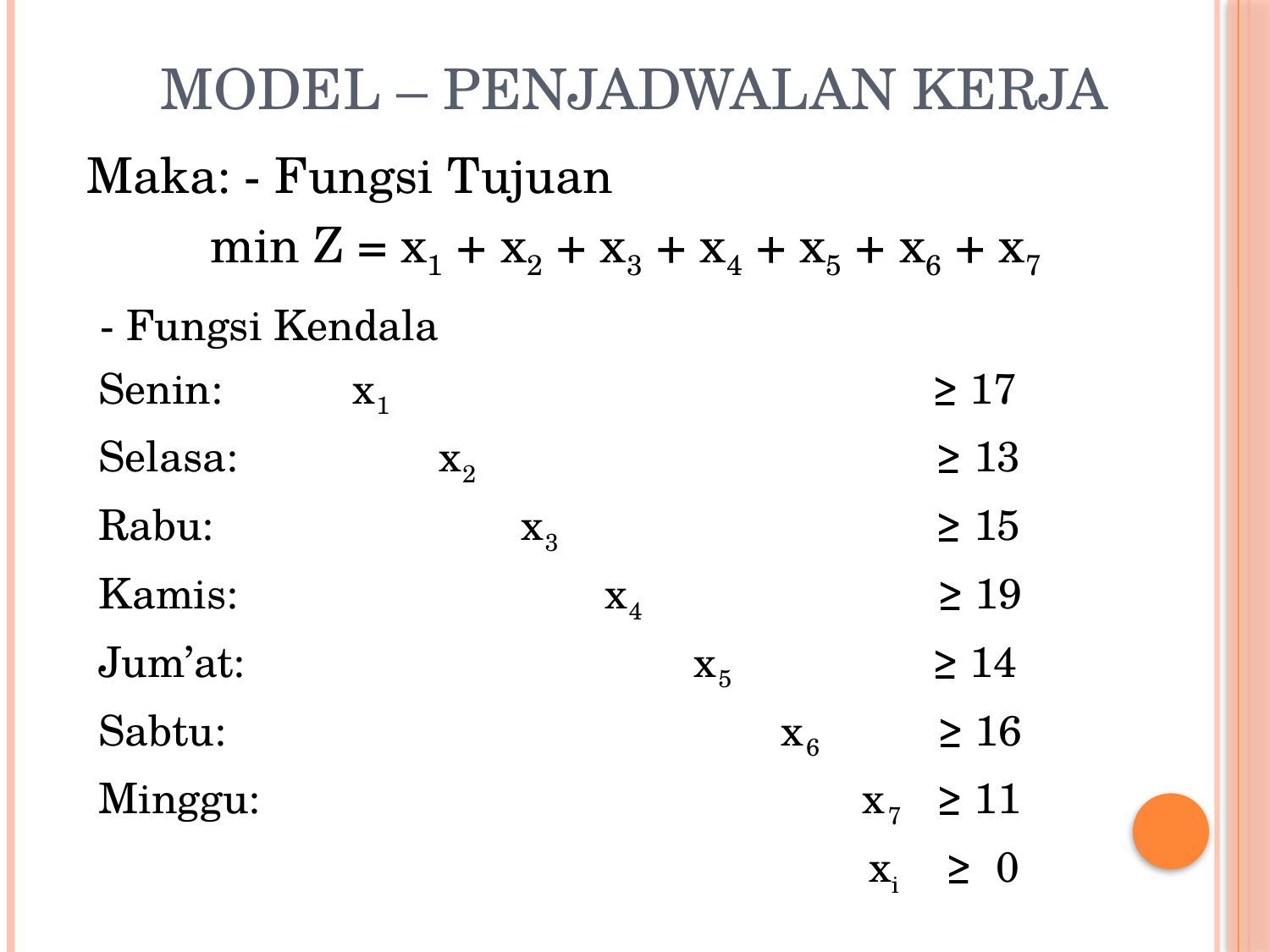

# Model – Penjadwalan Kerja
Maka: - Fungsi Tujuan
         min Z = x1 + x2 + x3 + x4 + x5 + x6 + x7
 - Fungsi Kendala
 Senin:           x1                                              ≥ 17
 Selasa:                 x2                                       ≥ 13
 Rabu:                          x3                                ≥ 15
 Kamis:                               x4                         ≥ 19
 Jum’at:                                      x5                 ≥ 14
 Sabtu:                                               x6          ≥ 16
 Minggu:                                                   x7   ≥ 11
                                                                  xi    ≥  0